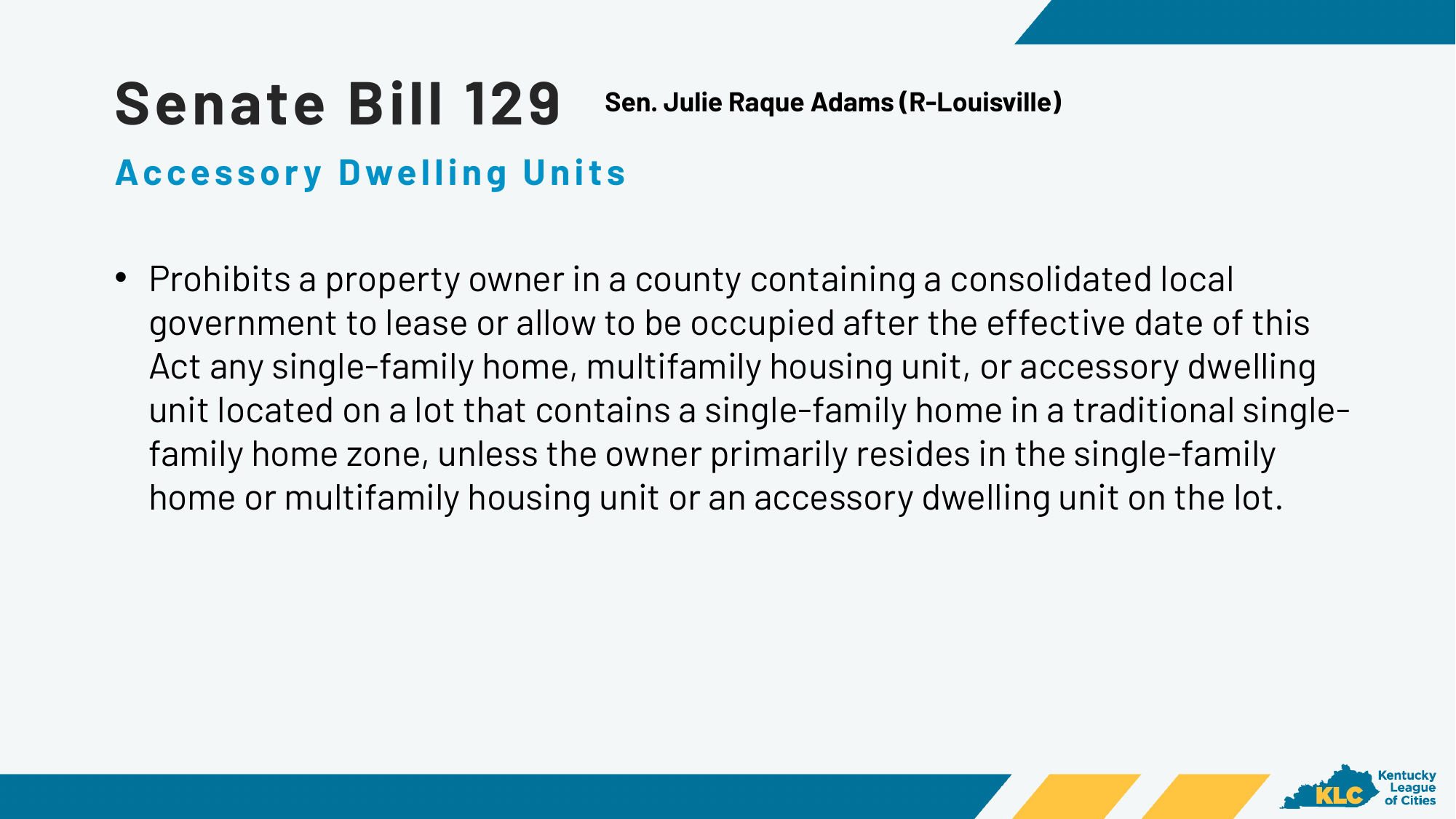

Senate Bill 129
Sen. Julie Raque Adams (R-Louisville)
Accessory Dwelling Units
Prohibits a property owner in a county containing a consolidated local government to lease or allow to be occupied after the effective date of this Act any single-family home, multifamily housing unit, or accessory dwelling unit located on a lot that contains a single-family home in a traditional single-family home zone, unless the owner primarily resides in the single-family home or multifamily housing unit or an accessory dwelling unit on the lot.